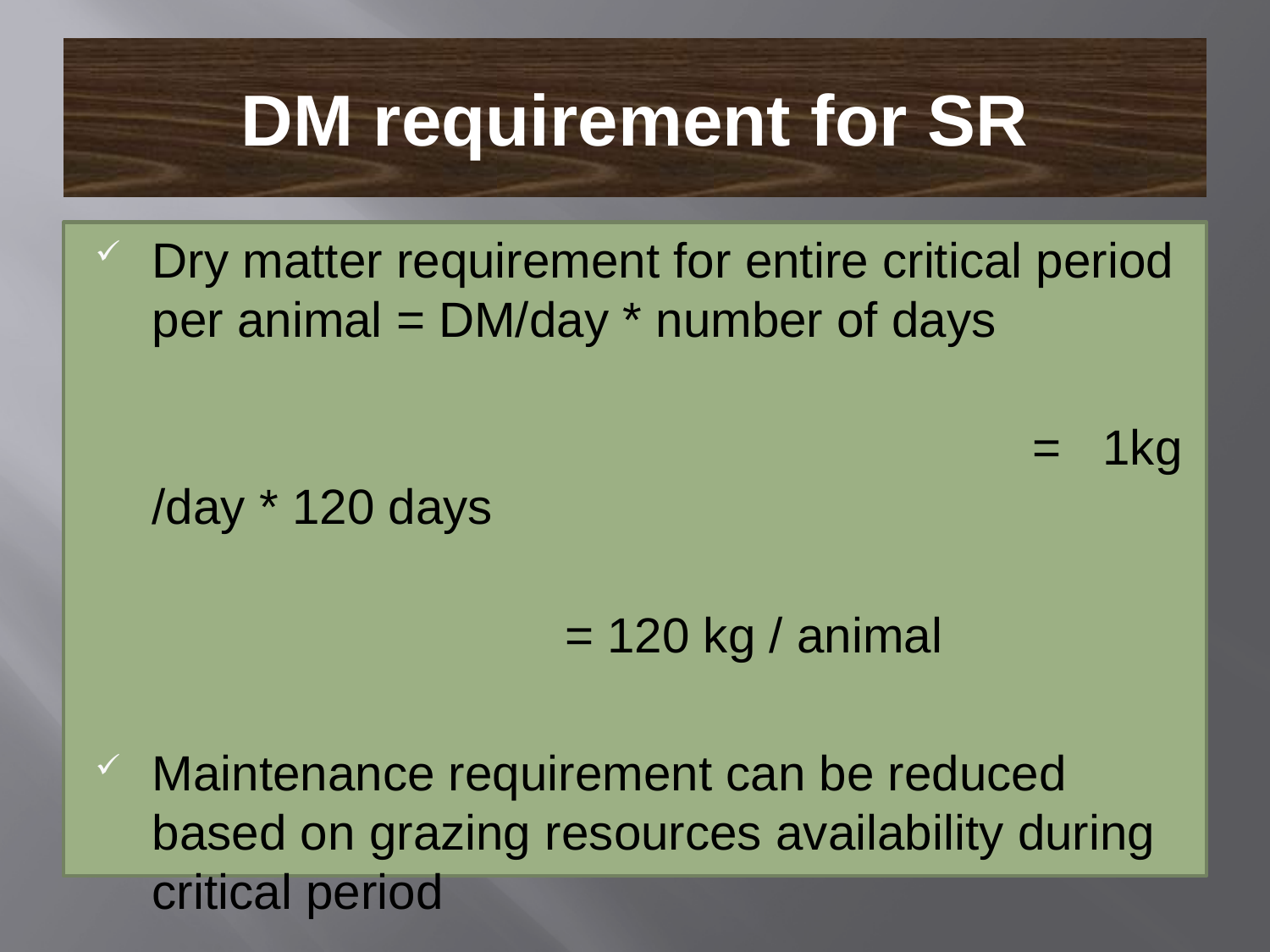

# DM requirement for SR
Dry matter requirement for entire critical period per animal = DM/day * number of days
                                                                                                                                                =   1kg /day * 120 days
                                                                                                              = 120 kg / animal

Maintenance requirement can be reduced based on grazing resources availability during critical period